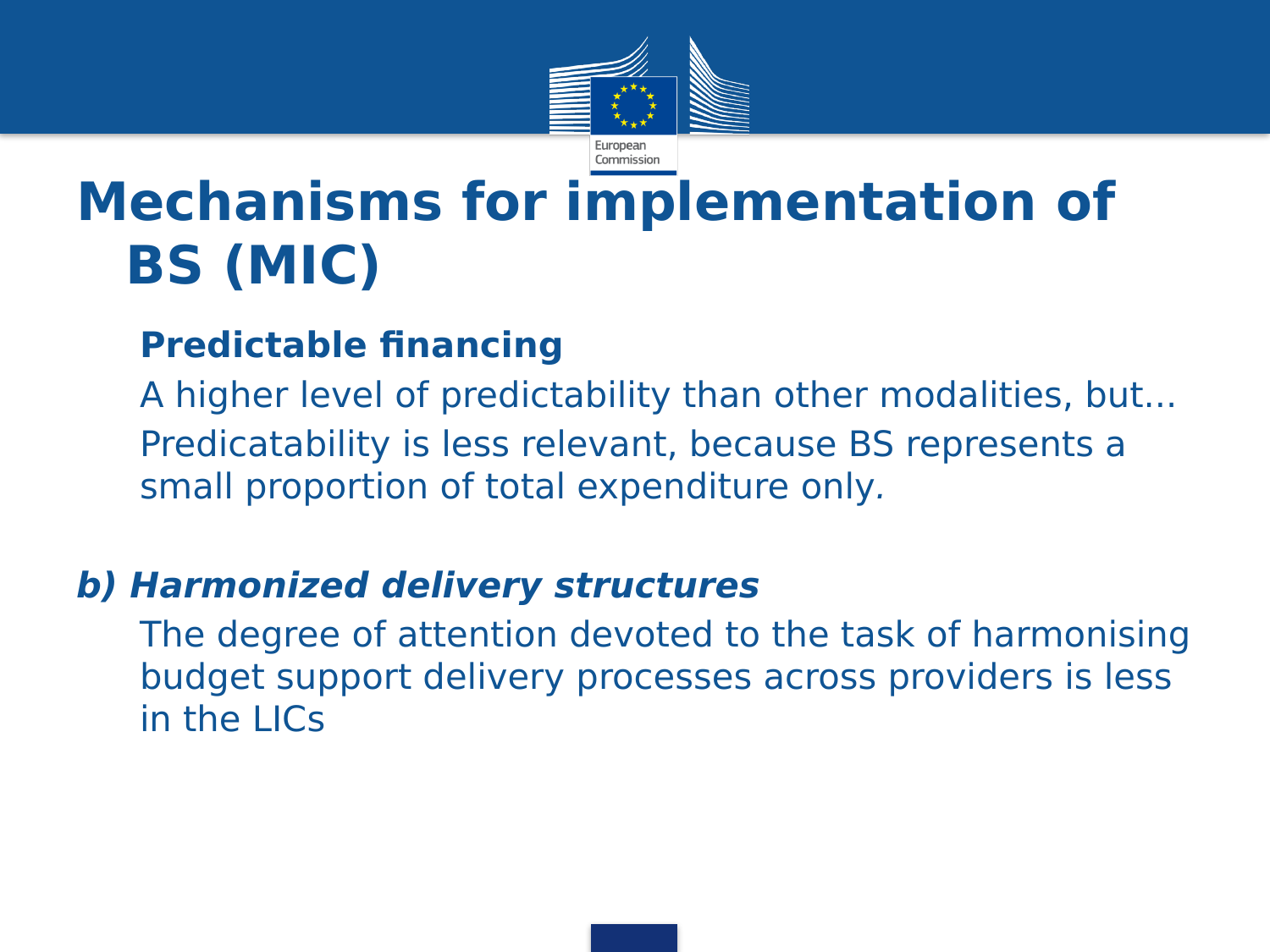

# Mechanisms for implementation of BS (MIC)
Predictable financing
A higher level of predictability than other modalities, but...
Predicatability is less relevant, because BS represents a small proportion of total expenditure only.

b) Harmonized delivery structures
The degree of attention devoted to the task of harmonising budget support delivery processes across providers is less in the LICs